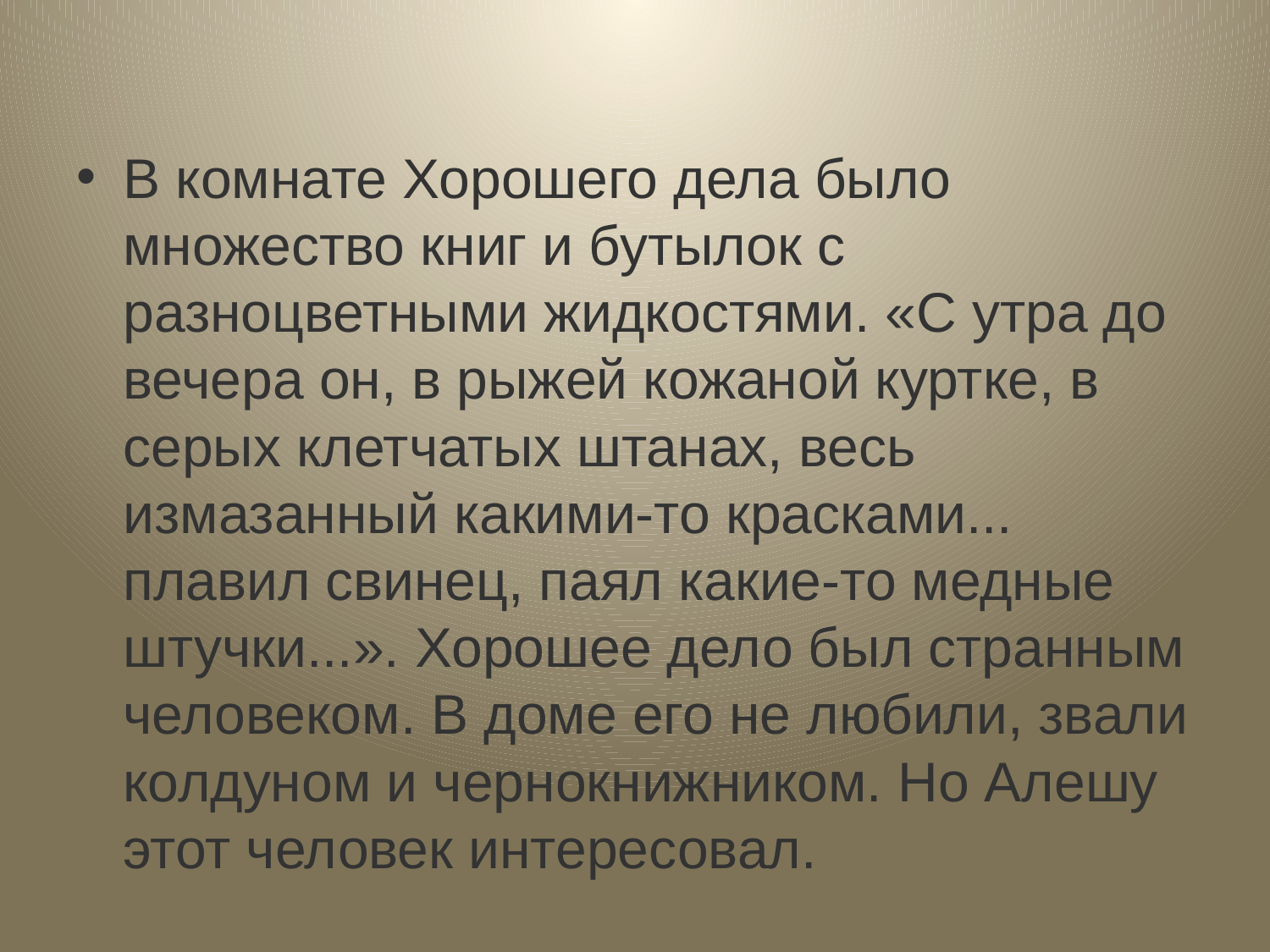

#
В комнате Хорошего дела было множество книг и бутылок с разноцветными жидкостями. «С утра до вечера он, в рыжей кожаной куртке, в серых клетчатых штанах, весь измазанный какими-то красками... плавил свинец, паял какие-то медные штучки...». Хорошее дело был странным человеком. В доме его не любили, звали колдуном и чернокнижником. Но Алешу этот человек интересовал.